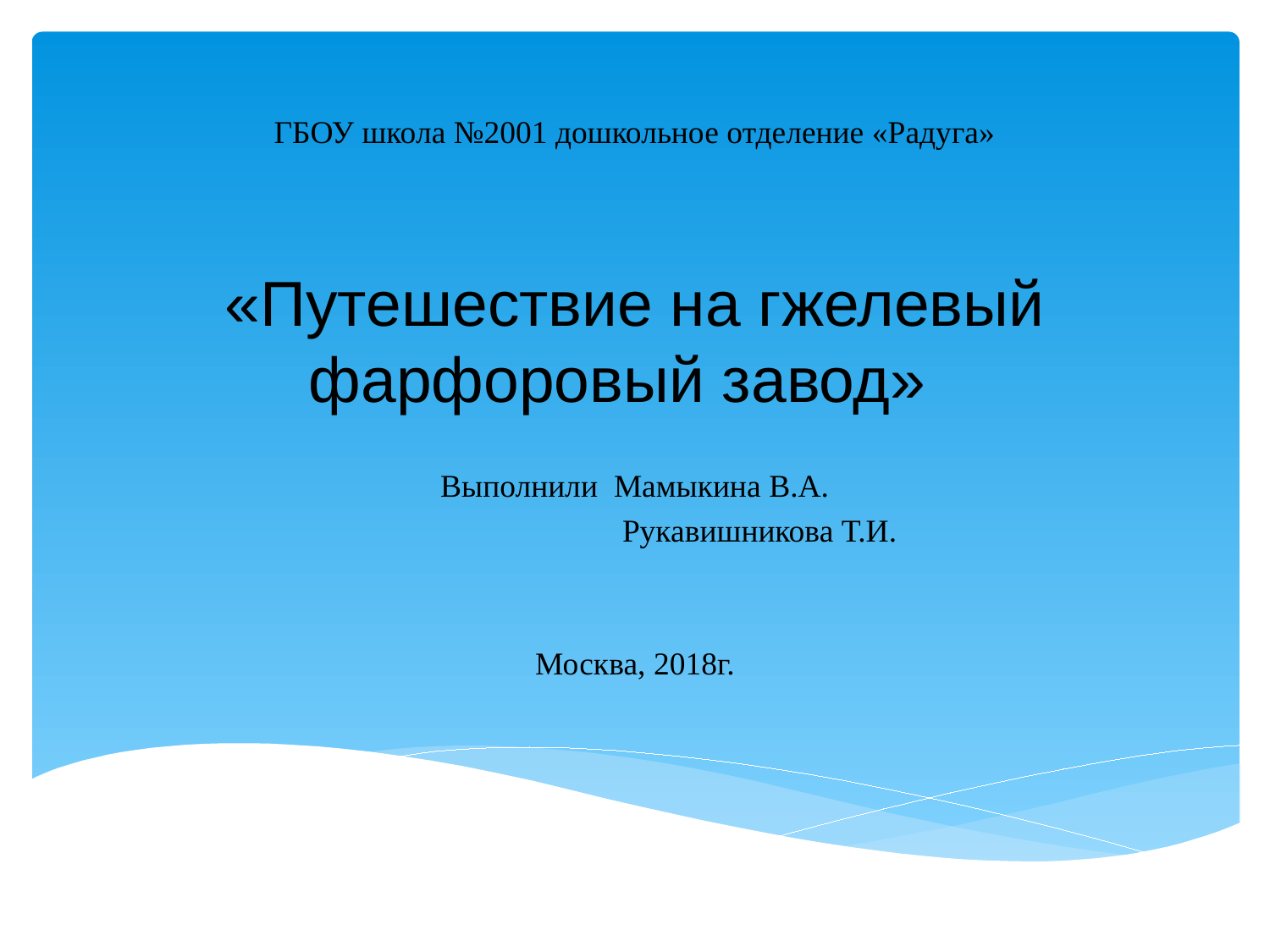

# ГБОУ школа №2001 дошкольное отделение «Радуга»
«Путешествие на гжелевый фарфоровый завод»

Выполнили  Мамыкина В.А.
                               Рукавишникова Т.И.

Москва, 2018г.